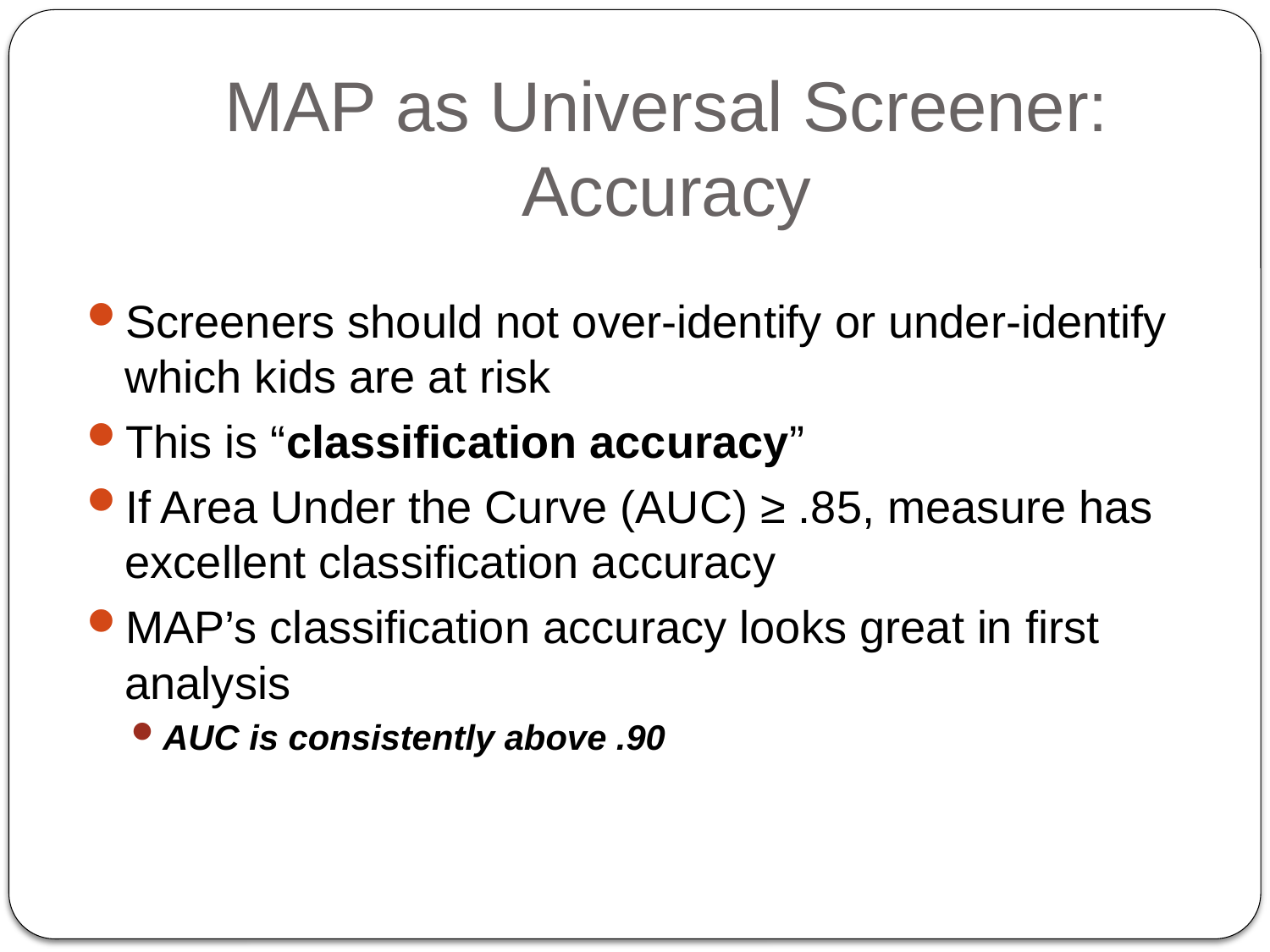

# MAP as Universal Screener: Accuracy
Screeners should not over-identify or under-identify which kids are at risk
This is “classification accuracy”
If Area Under the Curve (AUC) ≥ .85, measure has excellent classification accuracy
MAP’s classification accuracy looks great in first analysis
AUC is consistently above .90